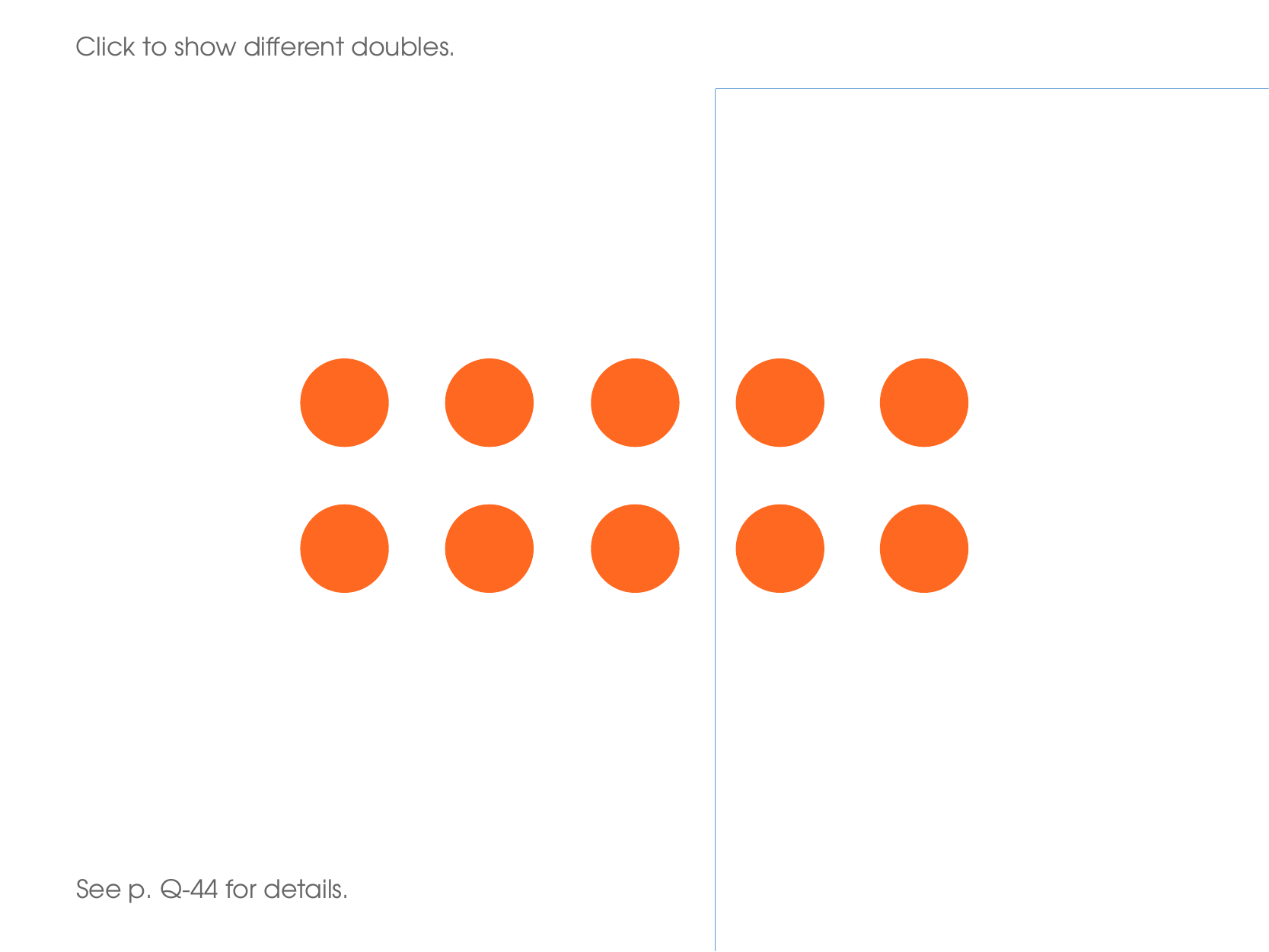

Click to show different doubles.

See p. Q-44 for details.